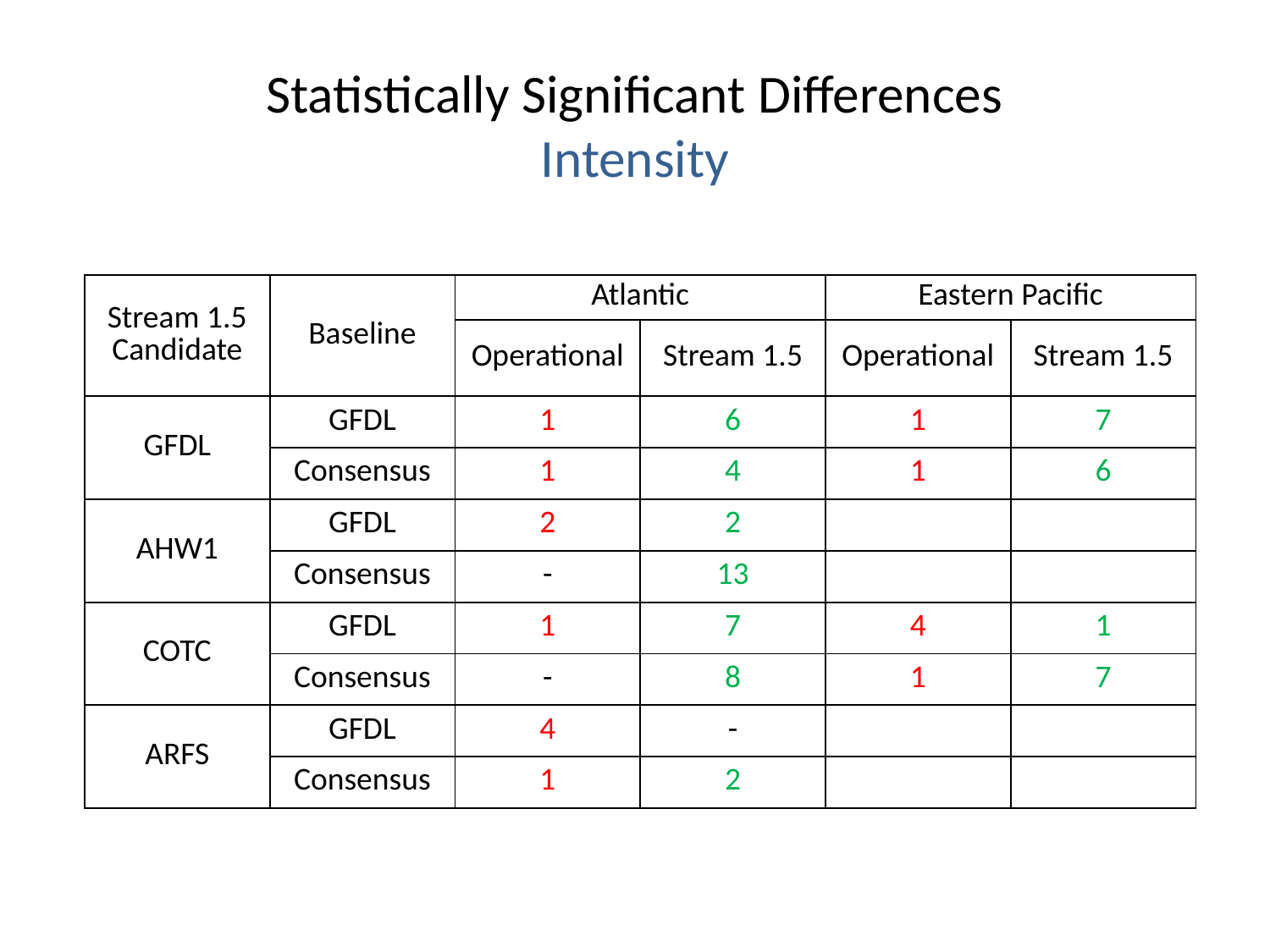

# Statistically Significant Differences Intensity
| Stream 1.5 Candidate | Baseline | Atlantic |  | Eastern Pacific |  |
| --- | --- | --- | --- | --- | --- |
|  |  | Operational | Stream 1.5 | Operational | Stream 1.5 |
| GFDL | GFDL | 1 | 6 | 1 | 7 |
|  | Consensus | 1 | 4 | 1 | 6 |
| AHW1 | GFDL | 2 | 2 |  |  |
|  | Consensus | - | 13 |  |  |
| COTC | GFDL | 1 | 7 | 4 | 1 |
|  | Consensus | - | 8 | 1 | 7 |
| ARFS | GFDL | 4 | - |  |  |
|  | Consensus | 1 | 2 |  |  |